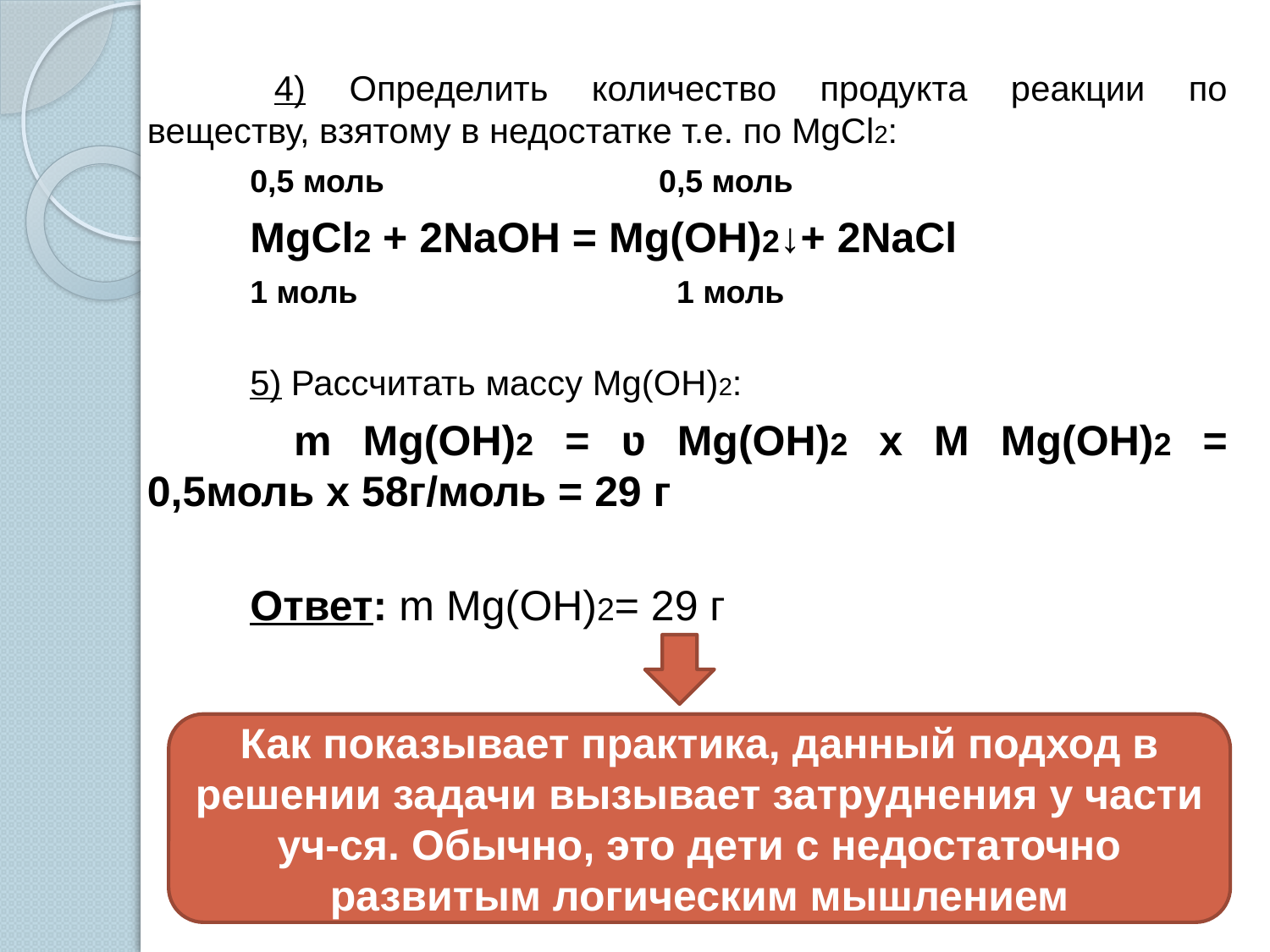

4) Определить количество продукта реакции по веществу, взятому в недостатке т.е. по MgCl2:
 		0,5 моль                               0,5 моль
  		MgCl2 + 2NaOH = Mg(OH)2↓+ 2NaCl
   		1 моль                                    1 моль

		5) Рассчитать массу Mg(OH)2:
 		m Mg(OH)2 = ʋ Mg(OH)2 x M Mg(OH)2 = 0,5моль x 58г/моль = 29 г

		Ответ: m Мg(OH)2= 29 г

Как показывает практика, данный подход в решении задачи вызывает затруднения у части уч-ся. Обычно, это дети с недостаточно развитым логическим мышлением